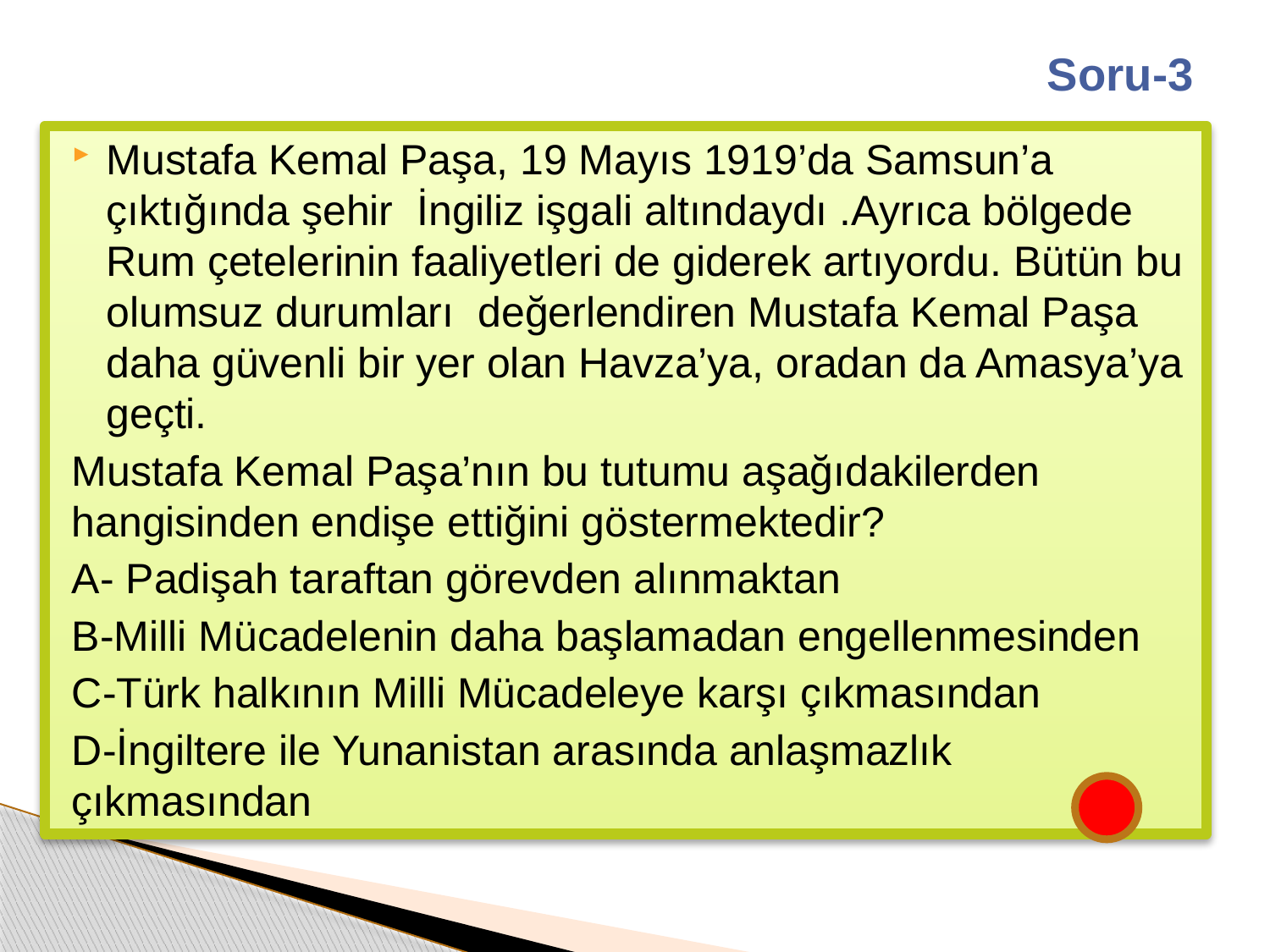

# Soru-3
Mustafa Kemal Paşa, 19 Mayıs 1919’da Samsun’a çıktığında şehir  İngiliz işgali altındaydı .Ayrıca bölgede Rum çetelerinin faaliyetleri de giderek artıyordu. Bütün bu olumsuz durumları  değerlendiren Mustafa Kemal Paşa daha güvenli bir yer olan Havza’ya, oradan da Amasya’ya geçti.
Mustafa Kemal Paşa’nın bu tutumu aşağıdakilerden hangisinden endişe ettiğini göstermektedir?
A- Padişah taraftan görevden alınmaktan
B-Milli Mücadelenin daha başlamadan engellenmesinden
C-Türk halkının Milli Mücadeleye karşı çıkmasından
D-İngiltere ile Yunanistan arasında anlaşmazlık çıkmasından